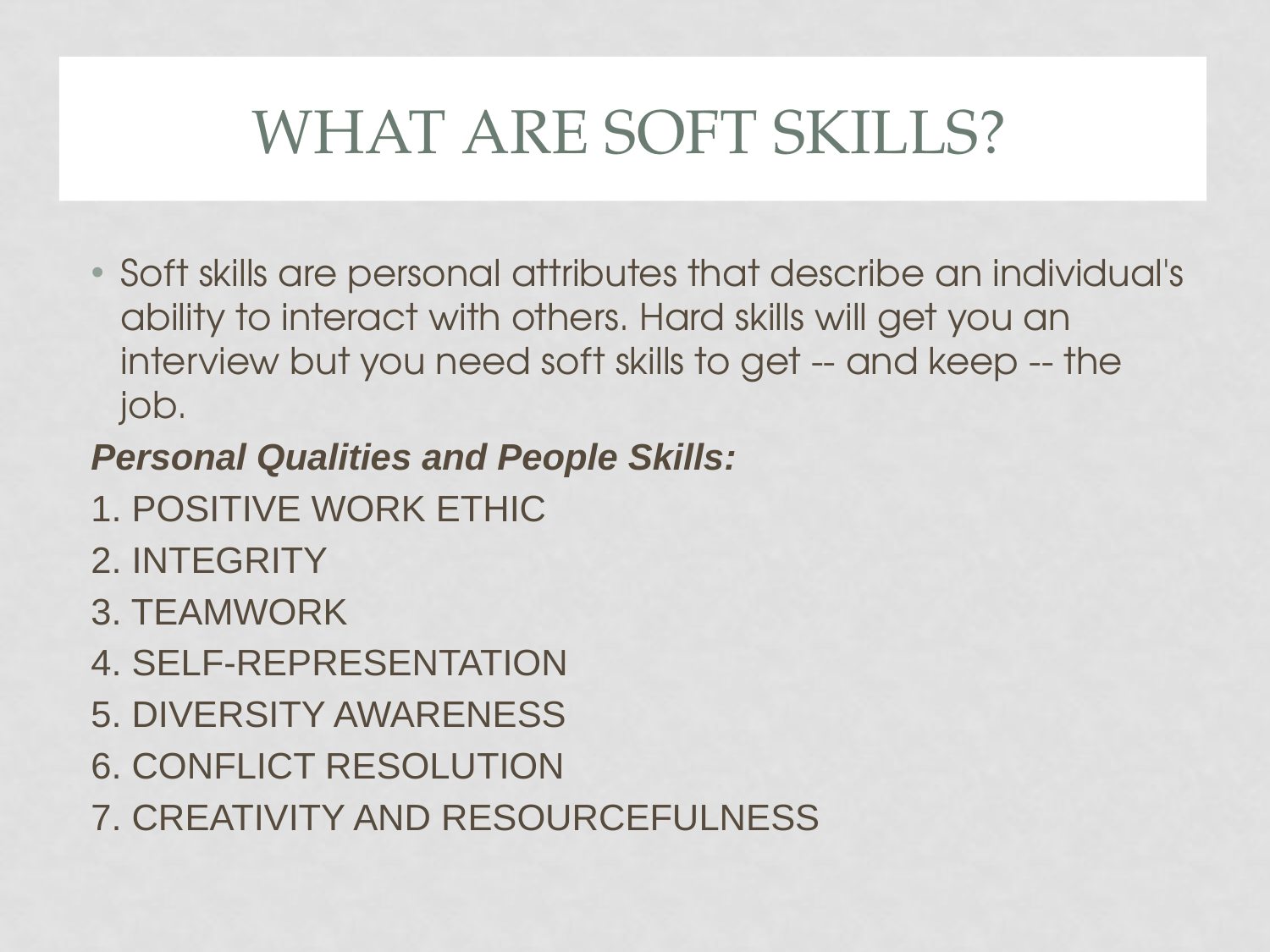

# What are Soft skills?
Soft skills are personal attributes that describe an individual's ability to interact with others. Hard skills will get you an interview but you need soft skills to get -- and keep -- the job.
Personal Qualities and People Skills:
1. POSITIVE WORK ETHIC
2. INTEGRITY
3. TEAMWORK
4. SELF-REPRESENTATION
5. DIVERSITY AWARENESS
6. CONFLICT RESOLUTION
7. CREATIVITY AND RESOURCEFULNESS